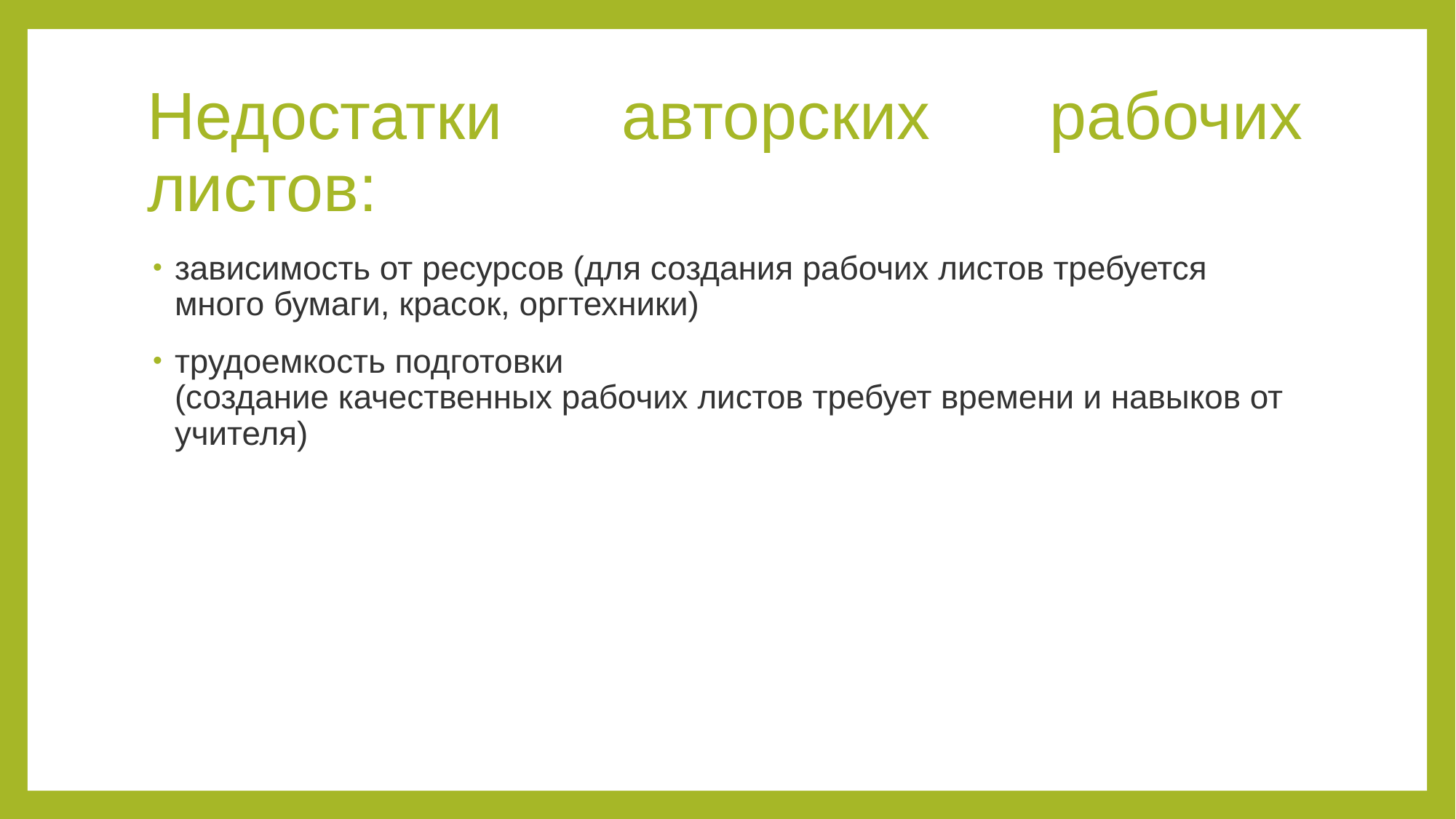

# Недостатки авторских рабочих листов:
зависимость от ресурсов (для создания рабочих листов требуется много бумаги, красок, оргтехники)
трудоемкость подготовки (создание качественных рабочих листов требует времени и навыков от учителя)